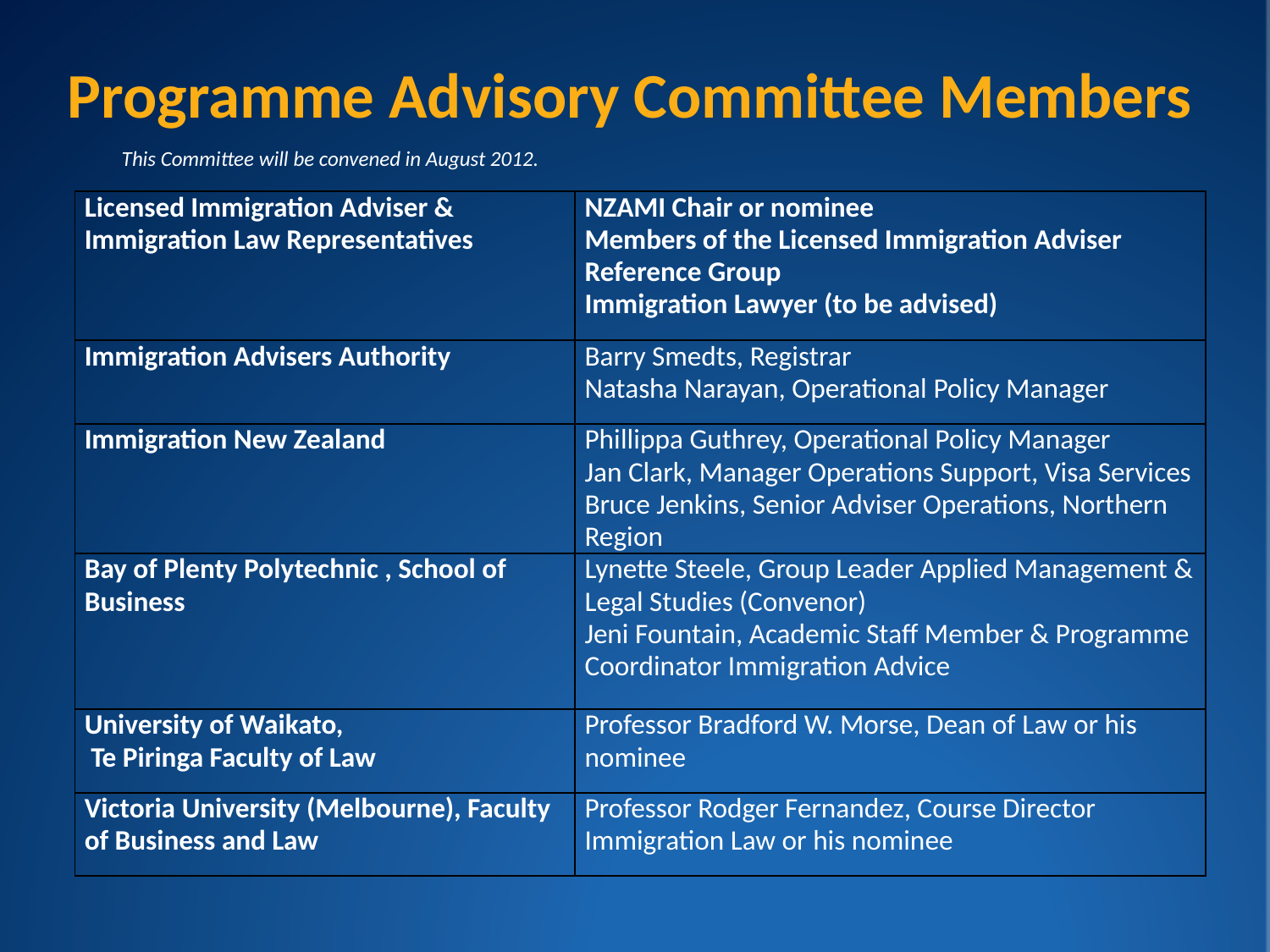

Programme Advisory Committee Members
This Committee will be convened in August 2012.

| Licensed Immigration Adviser & Immigration Law Representatives | NZAMI Chair or nominee Members of the Licensed Immigration Adviser Reference Group Immigration Lawyer (to be advised) |
| --- | --- |
| Immigration Advisers Authority | Barry Smedts, Registrar Natasha Narayan, Operational Policy Manager |
| Immigration New Zealand | Phillippa Guthrey, Operational Policy Manager Jan Clark, Manager Operations Support, Visa Services Bruce Jenkins, Senior Adviser Operations, Northern Region |
| Bay of Plenty Polytechnic , School of Business | Lynette Steele, Group Leader Applied Management & Legal Studies (Convenor) Jeni Fountain, Academic Staff Member & Programme Coordinator Immigration Advice |
| University of Waikato, Te Piringa Faculty of Law | Professor Bradford W. Morse, Dean of Law or his nominee |
| Victoria University (Melbourne), Faculty of Business and Law | Professor Rodger Fernandez, Course Director Immigration Law or his nominee |